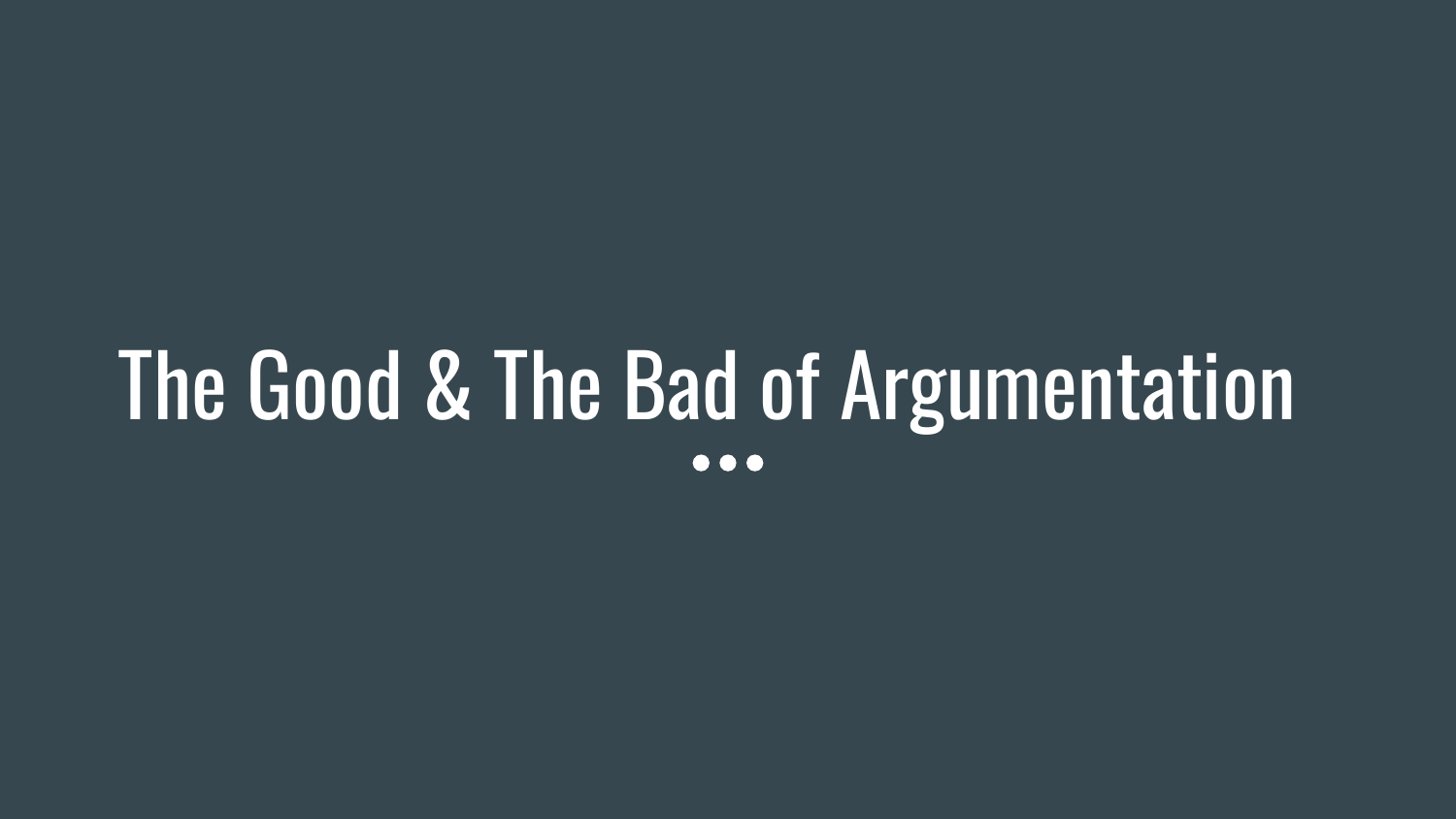

# The Good & The Bad of Argumentation